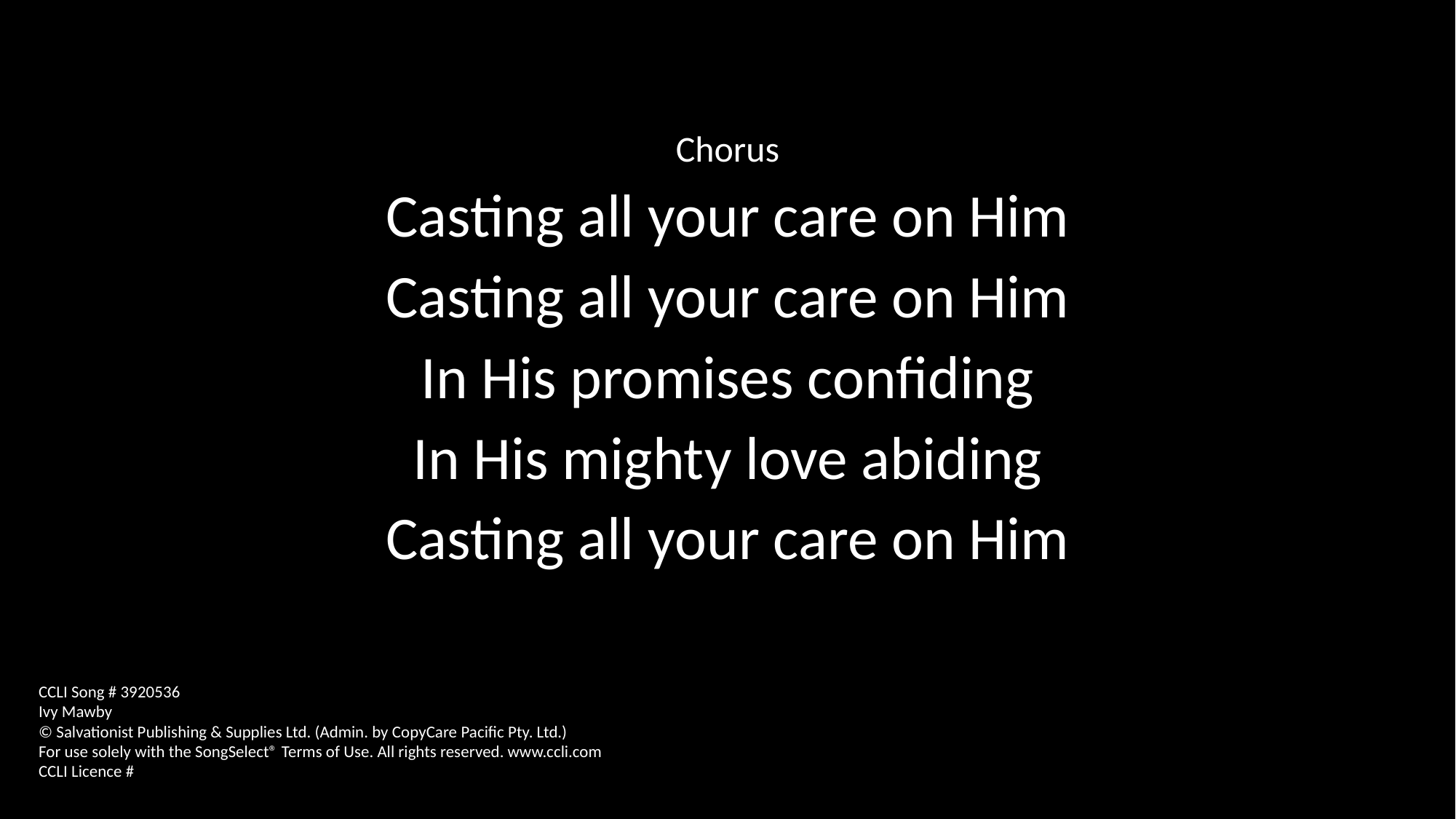

Chorus
Casting all your care on Him
Casting all your care on Him
In His promises confiding
In His mighty love abiding
Casting all your care on Him
CCLI Song # 3920536
Ivy Mawby
© Salvationist Publishing & Supplies Ltd. (Admin. by CopyCare Pacific Pty. Ltd.)
For use solely with the SongSelect® Terms of Use. All rights reserved. www.ccli.com
CCLI Licence #